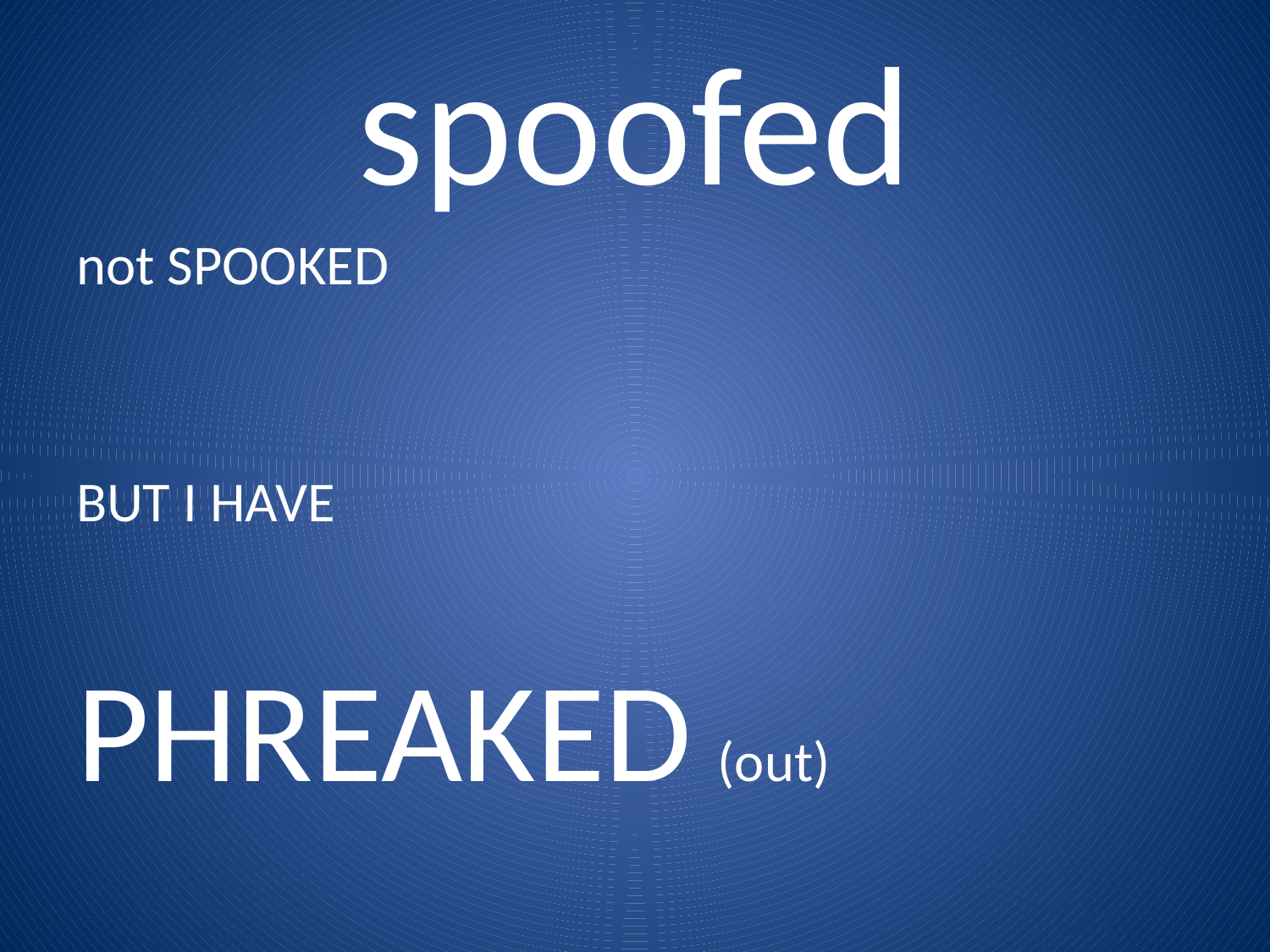

# spoofed
not SPOOKED

BUT I HAVE

PHREAKED  (out)